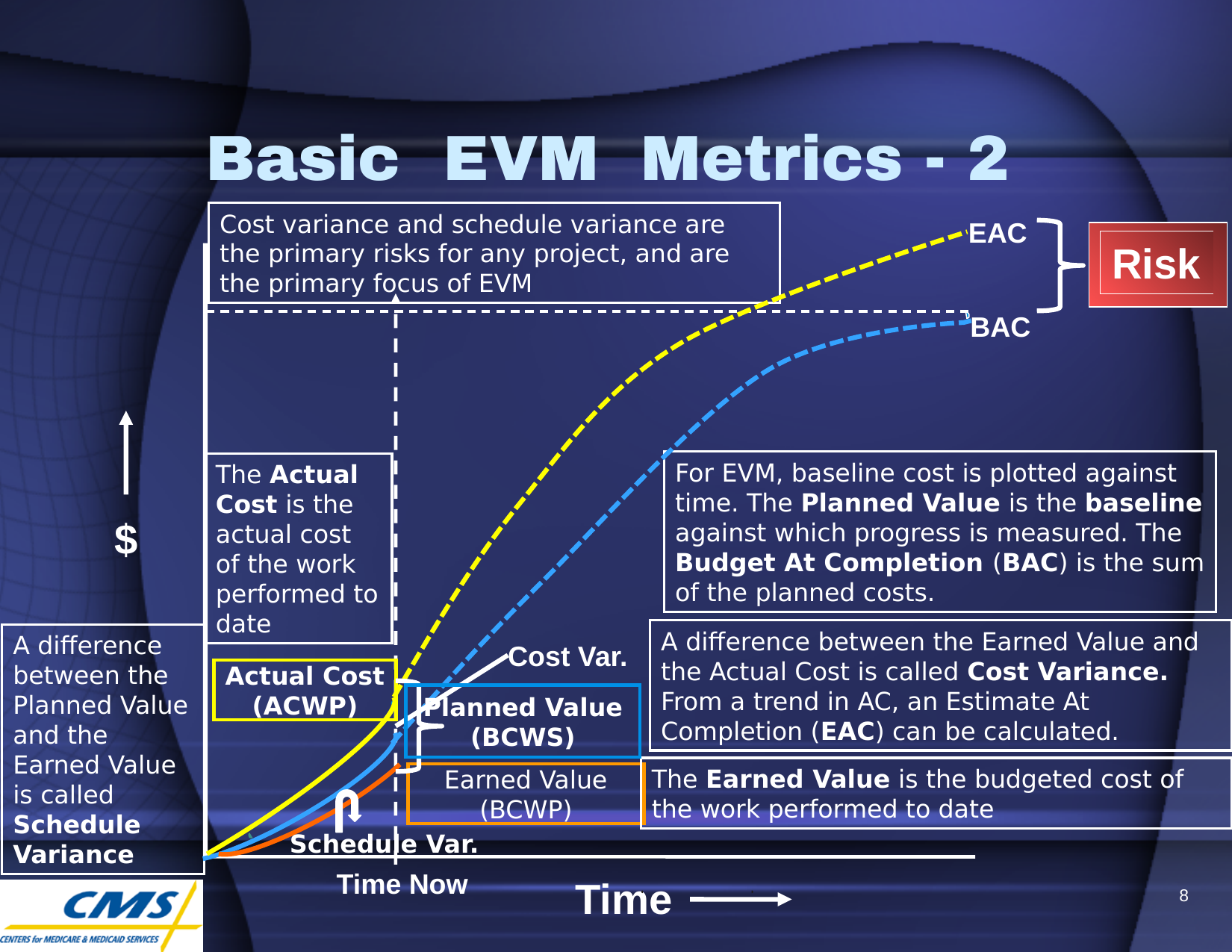

Basic  EVM  Metrics - 2
Cost variance and schedule variance are  the primary risks for any project, and are the primary focus of EVM

Risk

For EVM, baseline cost is plotted against time. The Planned Value is the baseline against which progress is measured. The Budget At Completion (BAC) is the sum of the planned costs.
The Actual Cost is the actual cost of the work performed to date

A difference between the Earned Value and the Actual Cost is called Cost Variance. From a trend in AC, an Estimate At Completion (EAC) can be calculated.
A difference between the Planned Value and the Earned Value is called Schedule Variance
Cost Var.
Actual Cost (ACWP)

Planned Value (BCWS)
The Earned Value is the budgeted cost of the work performed to date

Schedule Var.
EAC

BAC

$

Earned Value (BCWP)

Time Now
Time
8